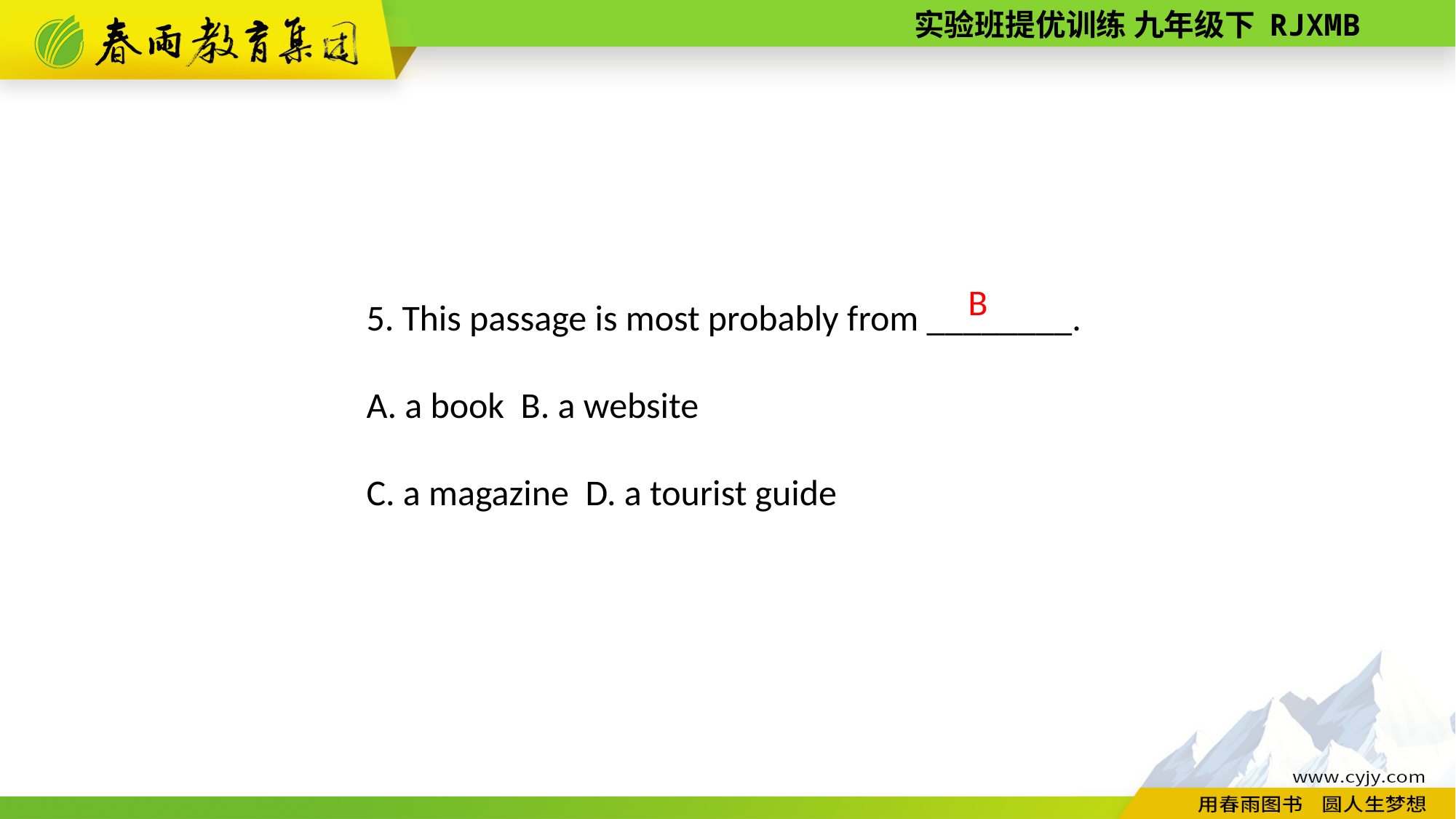

5. This passage is most probably from ________.
A. a book  B. a website
C. a magazine  D. a tourist guide
B